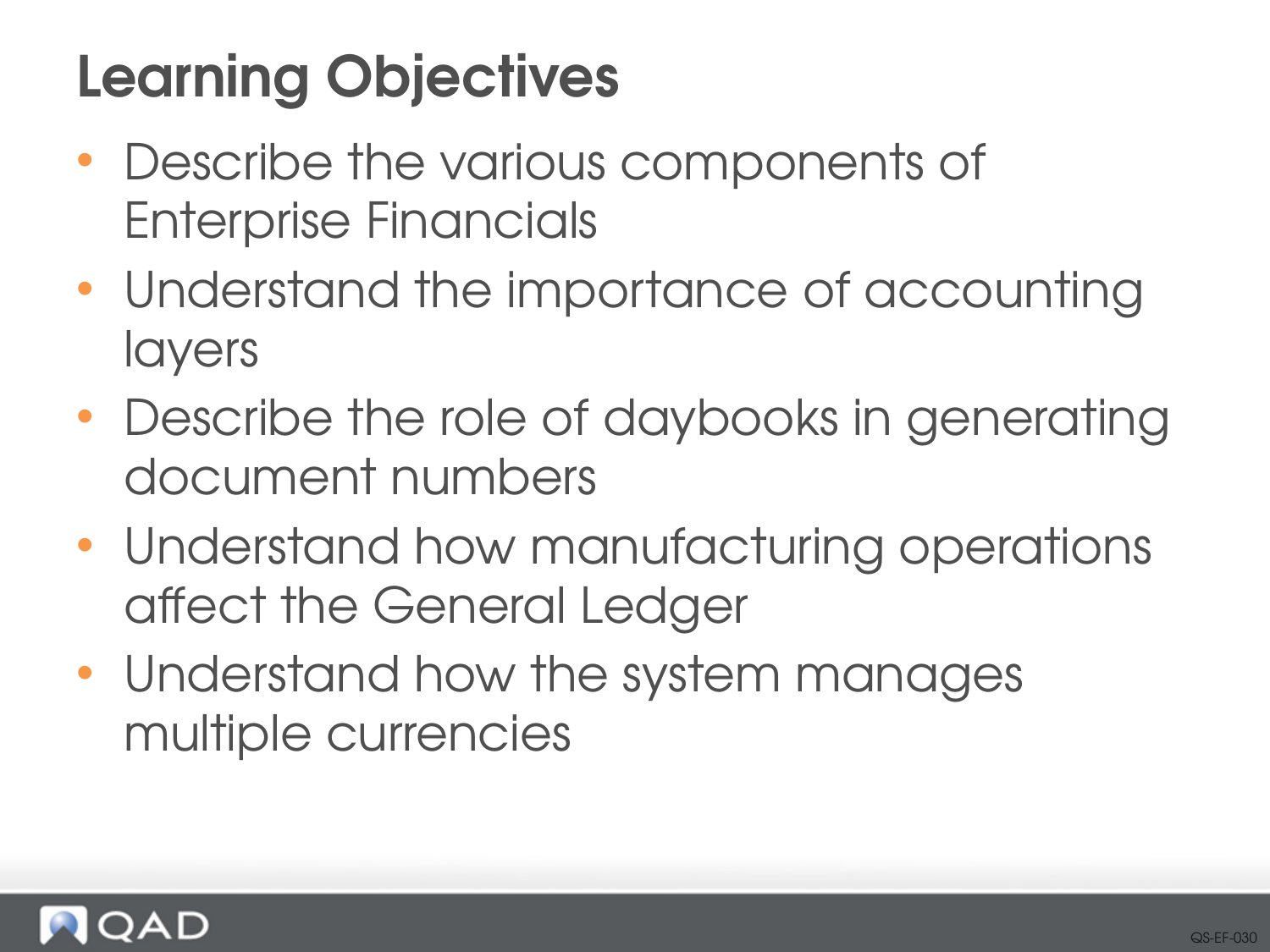

# Learning Objectives
Describe the various components of Enterprise Financials
Understand the importance of accounting layers
Describe the role of daybooks in generating document numbers
Understand how manufacturing operations affect the General Ledger
Understand how the system manages multiple currencies

QS-EF-030